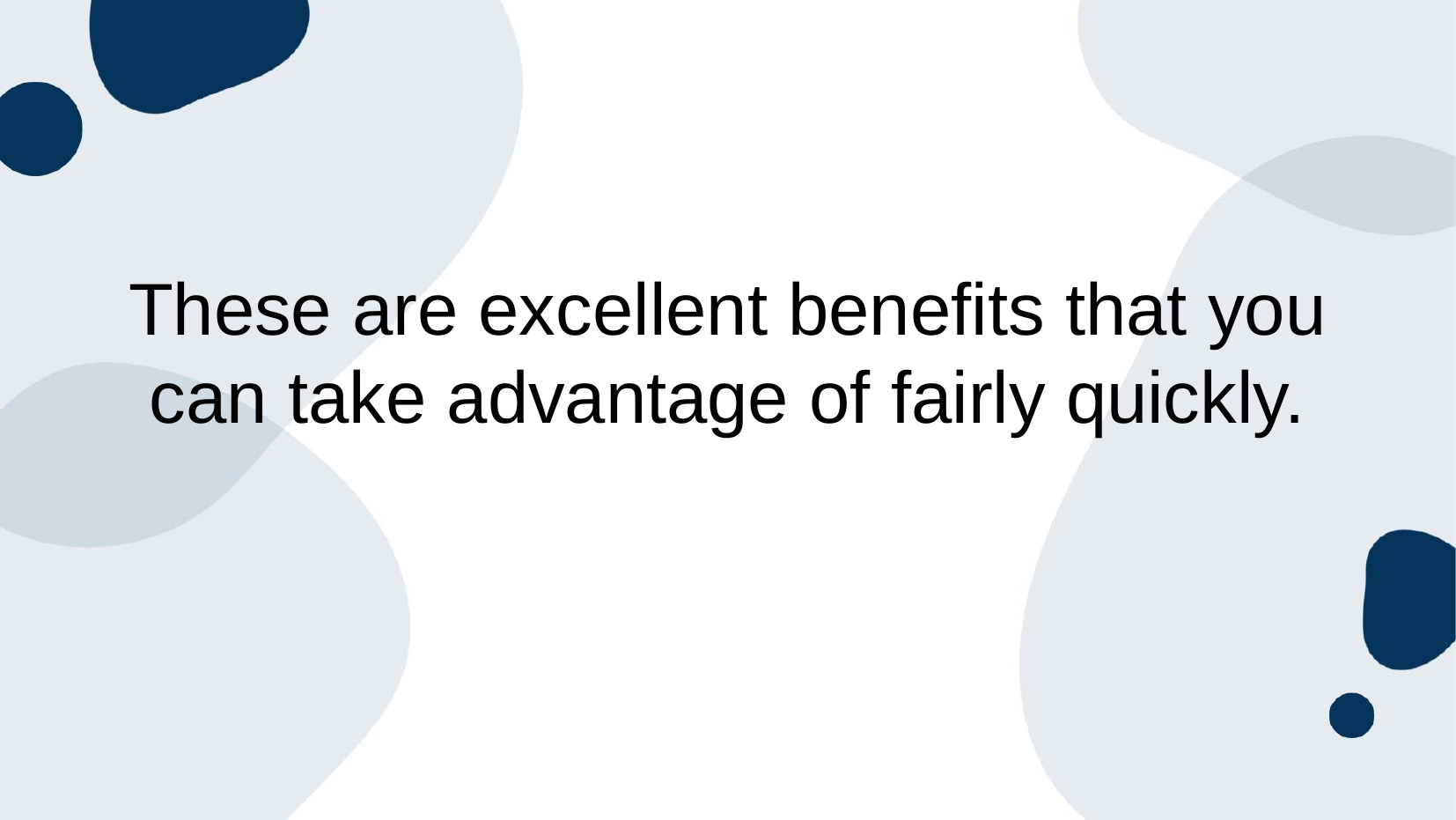

# These are excellent benefits that you can take advantage of fairly quickly.